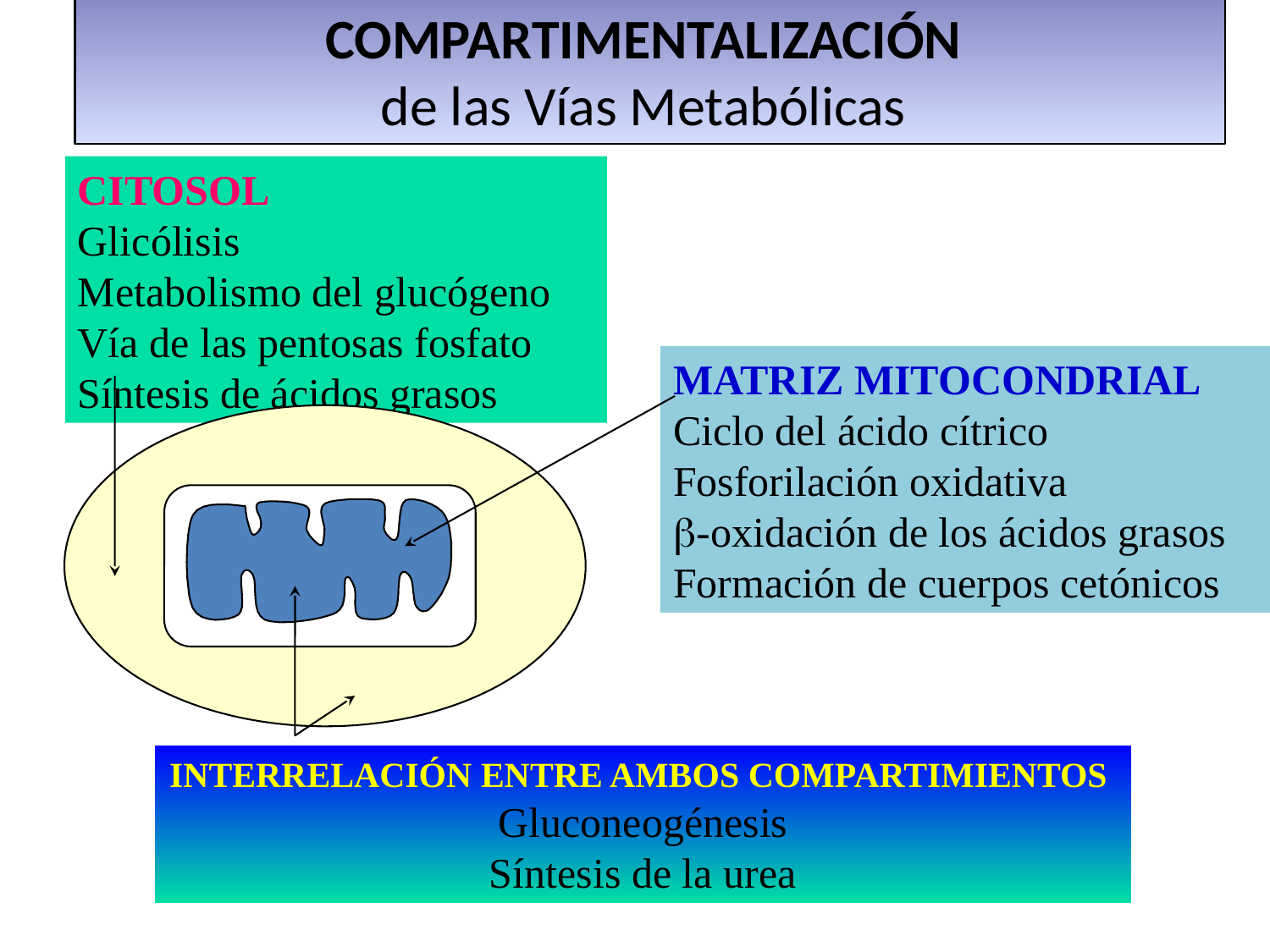

# COMPARTIMENTALIZACIÓN de las Vías Metabólicas
CITOSOL
Glicólisis
Metabolismo del glucógeno
Vía de las pentosas fosfato
Síntesis de ácidos grasos
MATRIZ MITOCONDRIAL
Ciclo del ácido cítrico
Fosforilación oxidativa
β-oxidación de los ácidos grasos
Formación de cuerpos cetónicos

INTERRELACIÓN ENTRE AMBOS COMPARTIMIENTOS
Gluconeogénesis
Síntesis de la urea